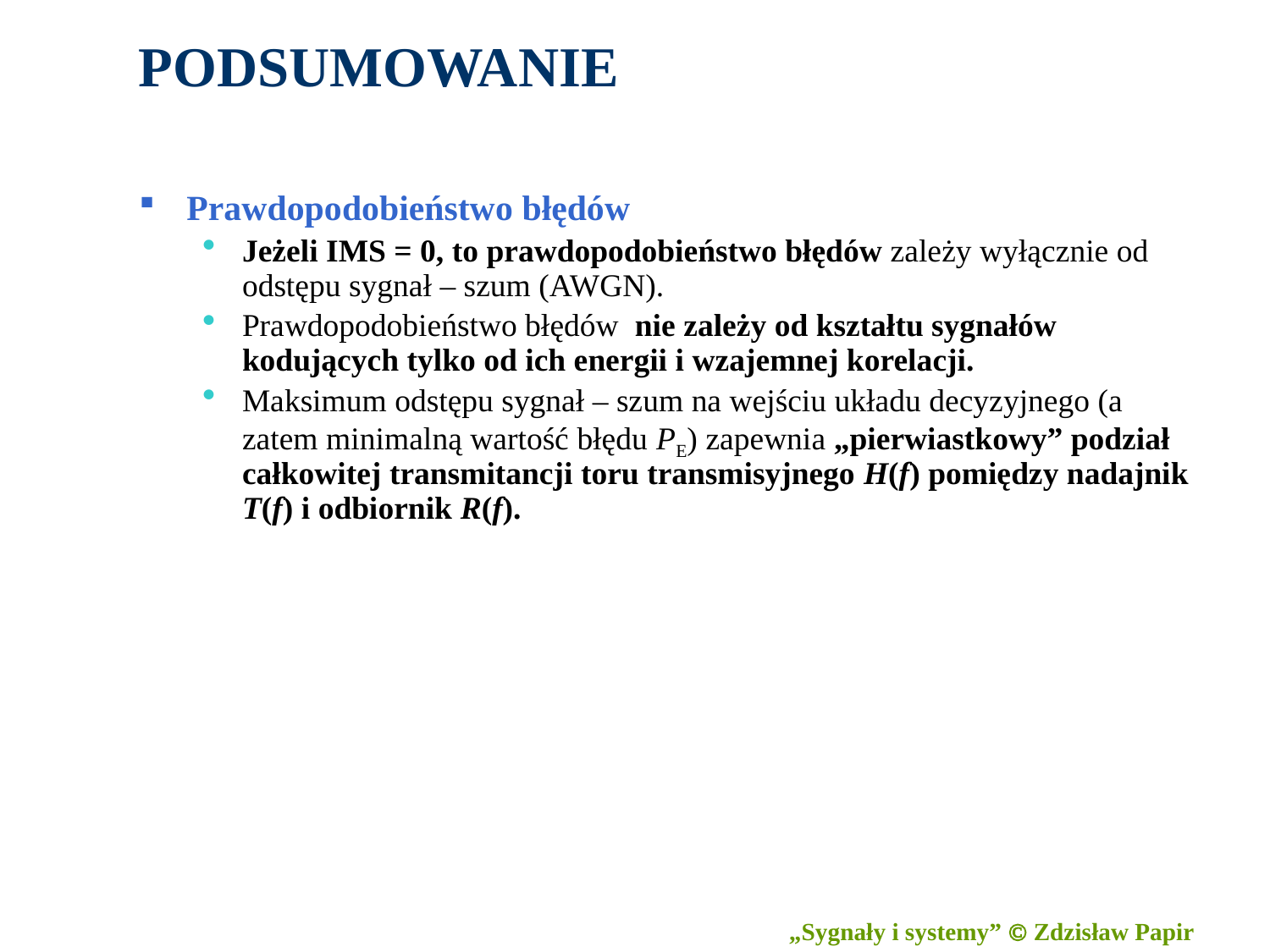

PODSUMOWANIE

Prawdopodobieństwo błędów
Jeżeli IMS = 0, to prawdopodobieństwo błędów zależy wyłącznie od odstępu sygnał – szum (AWGN).
Prawdopodobieństwo błędów  nie zależy od kształtu sygnałów kodujących tylko od ich energii i wzajemnej korelacji.
Maksimum odstępu sygnał – szum na wejściu układu decyzyjnego (a zatem minimalną wartość błędu PE) zapewnia „pierwiastkowy” podział całkowitej transmitancji toru transmisyjnego H(f) pomiędzy nadajnik T(f) i odbiornik R(f).

69
„Sygnały i systemy” © Zdzisław Papir